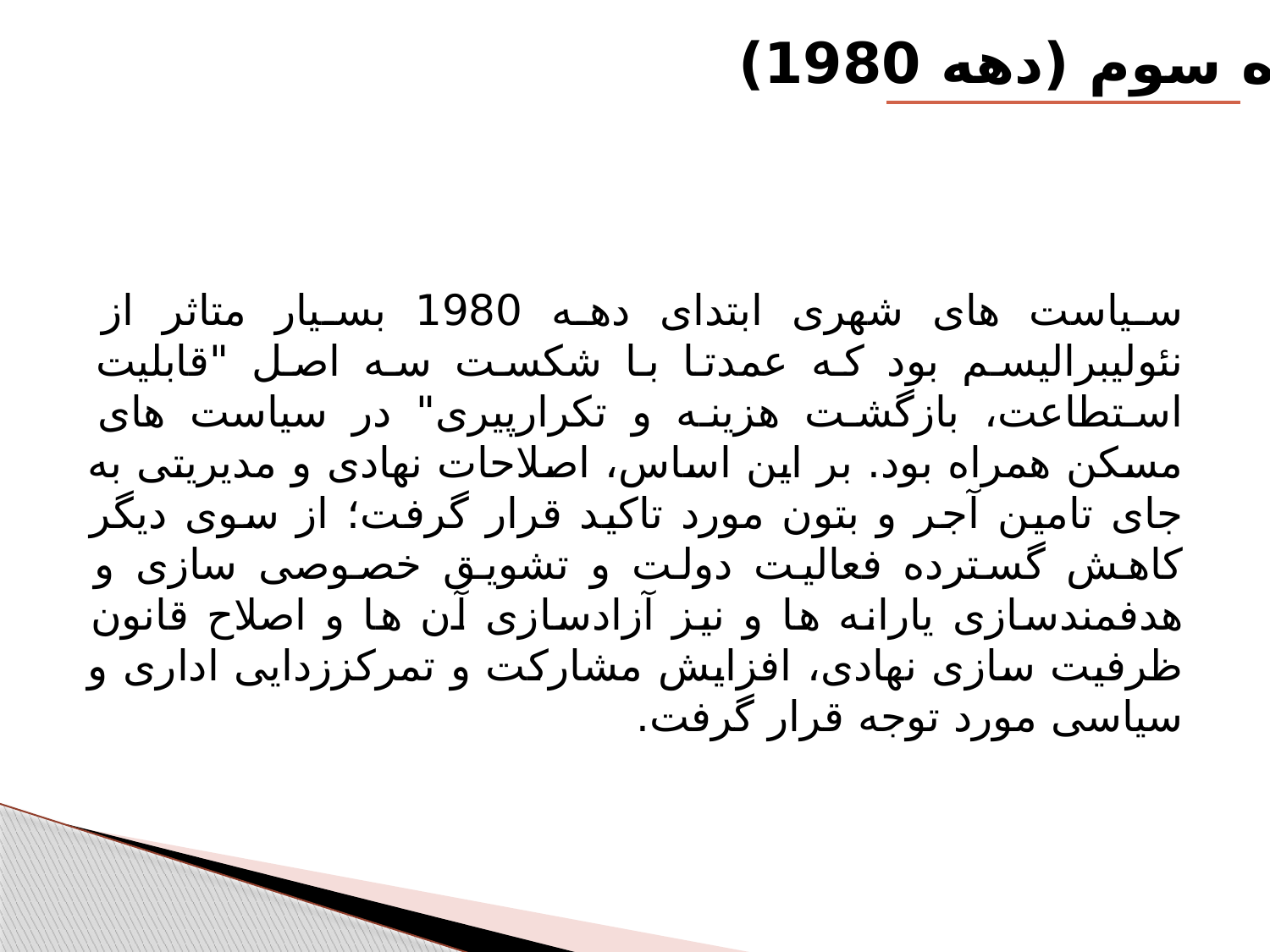

دوره سوم (دهه 1980)
	سیاست های شهری ابتدای دهه 1980 بسیار متاثر از نئولیبرالیسم بود که عمدتا با شکست سه اصل "قابلیت استطاعت، بازگشت هزینه و تکرارپیری" در سیاست های مسکن همراه بود. بر این اساس، اصلاحات نهادی و مدیریتی به جای تامین آجر و بتون مورد تاکید قرار گرفت؛ از سوی دیگر کاهش گسترده فعالیت دولت و تشویق خصوصی سازی و هدفمندسازی یارانه ها و نیز آزادسازی آن ها و اصلاح قانون ظرفیت سازی نهادی، افزایش مشارکت و تمرکززدایی اداری و سیاسی مورد توجه قرار گرفت.